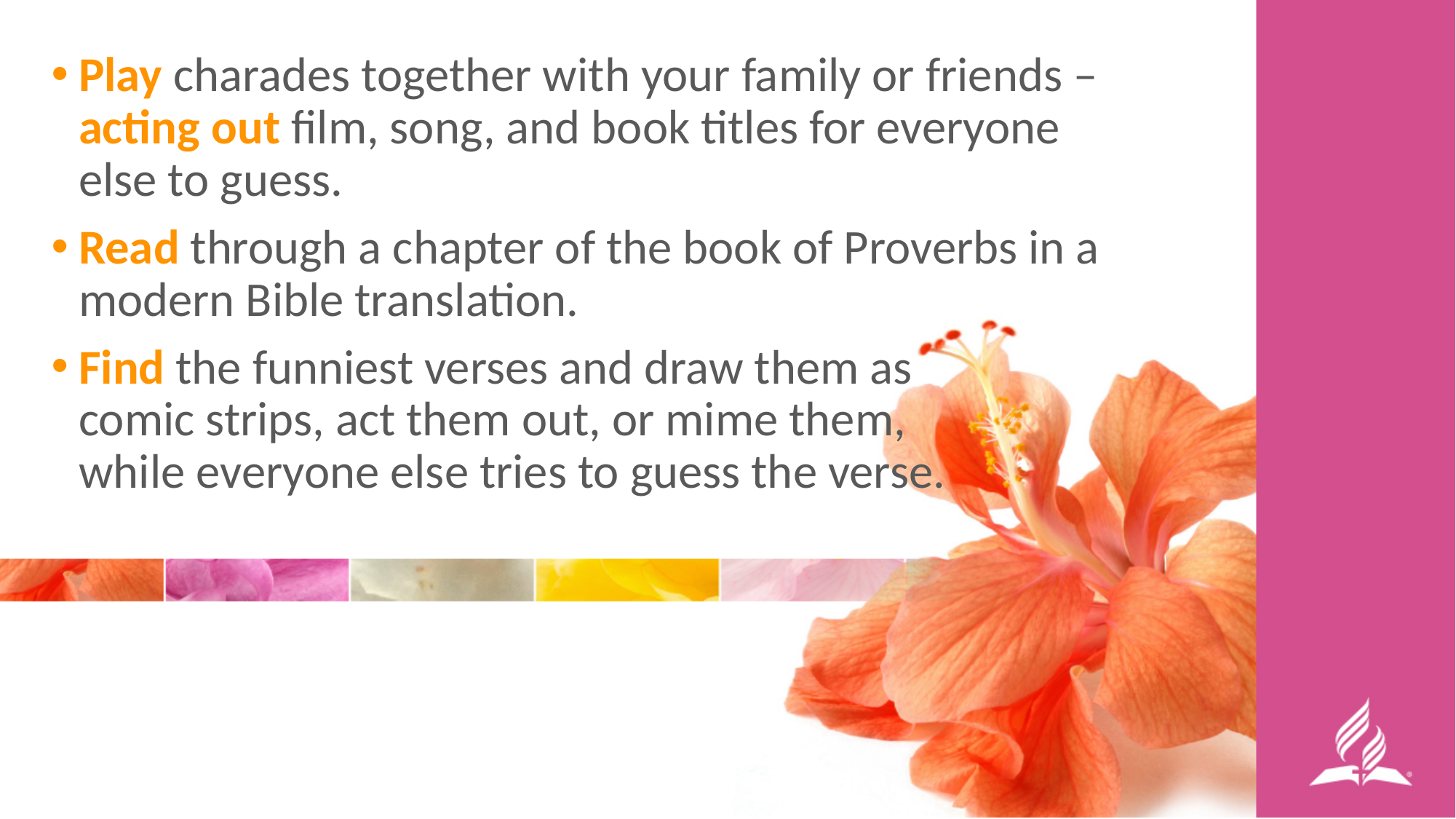

Play charades together with your family or friends – acting out film, song, and book titles for everyone else to guess.
Read through a chapter of the book of Proverbs in a modern Bible translation.
Find the funniest verses and draw them as             comic strips, act them out, or mime them,                while everyone else tries to guess the verse.